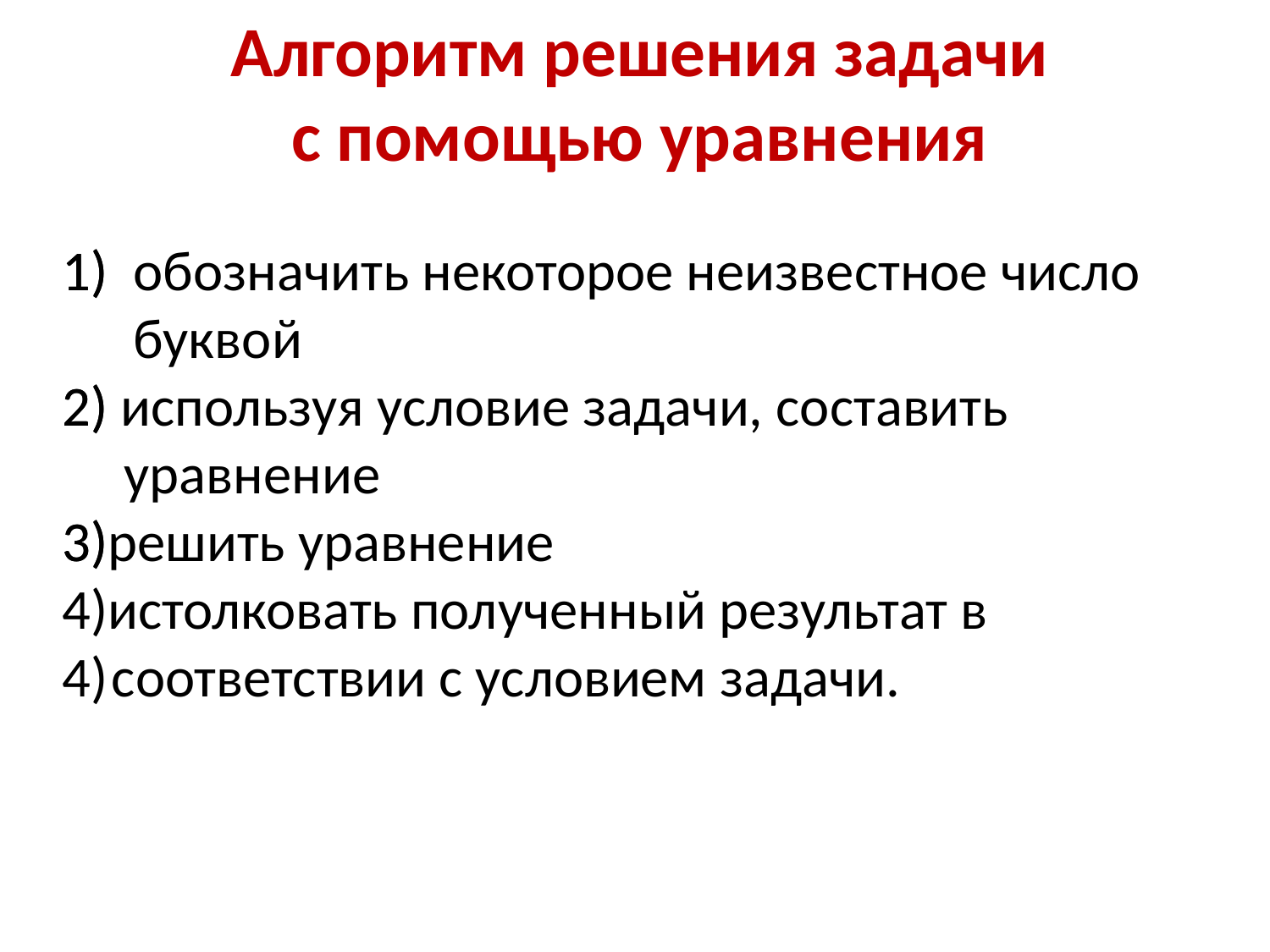

Алгоритм решения задачи с помощью уравнения
1)

2)

3)

4)
обозначить некоторое неизвестное число буквой
2) используя условие задачи, составить   уравнение
3)решить уравнение
4)истолковать полученный результат в соответствии с условием задачи.